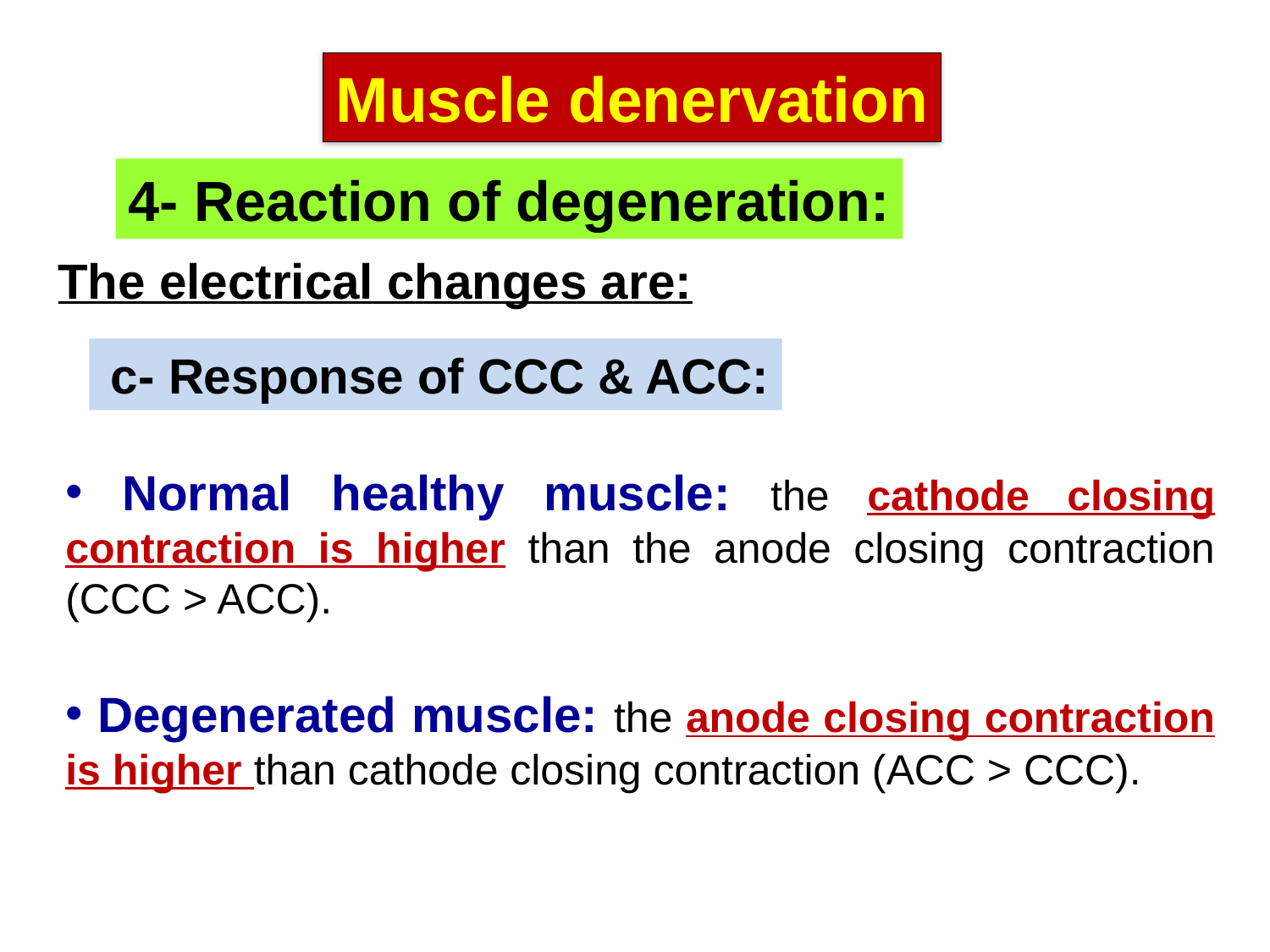

Muscle denervation
4- Reaction of degeneration:
 The electrical changes are:
 c- Response of CCC & ACC:
 Normal healthy muscle: the cathode closing contraction is higher than the anode closing contraction (CCC > ACC).
 Degenerated muscle: the anode closing contraction is higher than cathode closing contraction (ACC > CCC).